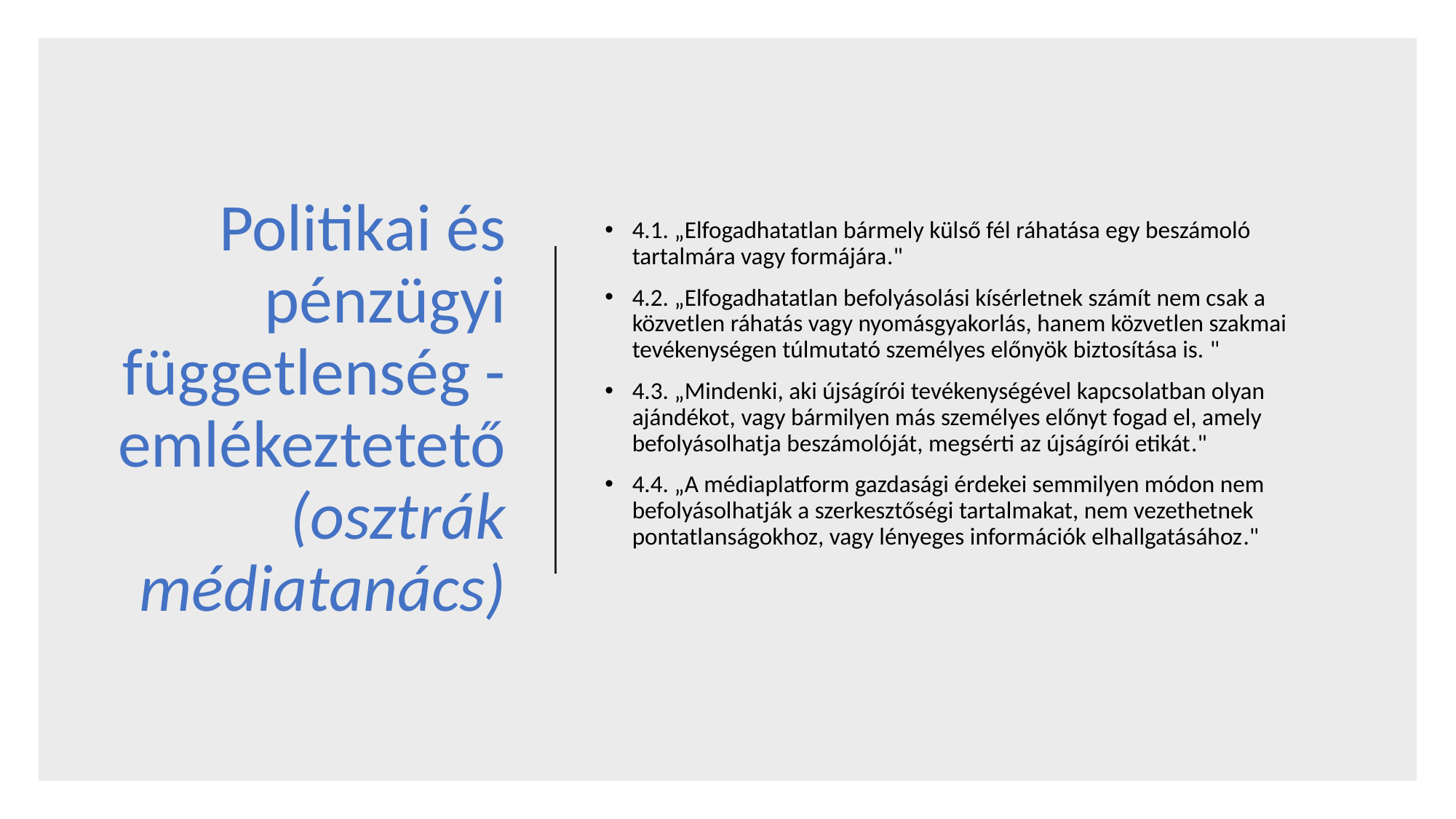

# Politikai és pénzügyi függetlenség - emlékeztetető (osztrák médiatanács)
4.1. „Elfogadhatatlan bármely külső fél ráhatása egy beszámoló tartalmára vagy formájára."
4.2. „Elfogadhatatlan befolyásolási kísérletnek számít nem csak a közvetlen ráhatás vagy nyomásgyakorlás, hanem közvetlen szakmai tevékenységen túlmutató személyes előnyök biztosítása is. "
4.3. „Mindenki, aki újságírói tevékenységével kapcsolatban olyan ajándékot, vagy bármilyen más személyes előnyt fogad el, amely befolyásolhatja beszámolóját, megsérti az újságírói etikát."
4.4. „A médiaplatform gazdasági érdekei semmilyen módon nem befolyásolhatják a szerkesztőségi tartalmakat, nem vezethetnek pontatlanságokhoz, vagy lényeges információk elhallgatásához."